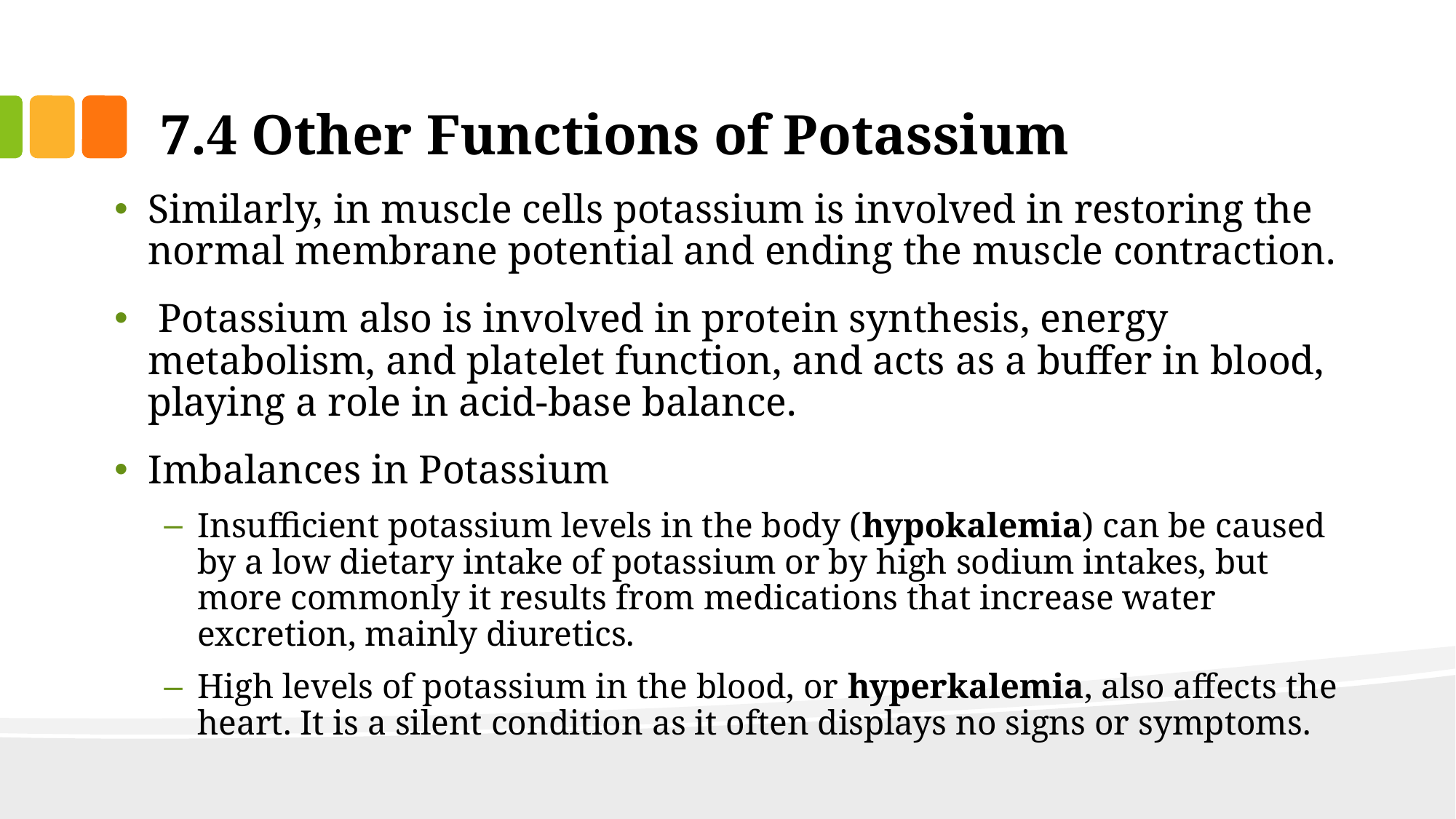

# 7.4 Other Functions of Potassium
Similarly, in muscle cells potassium is involved in restoring the normal membrane potential and ending the muscle contraction.
 Potassium also is involved in protein synthesis, energy metabolism, and platelet function, and acts as a buffer in blood, playing a role in acid-base balance.
Imbalances in Potassium
Insufficient potassium levels in the body (hypokalemia) can be caused by a low dietary intake of potassium or by high sodium intakes, but more commonly it results from medications that increase water excretion, mainly diuretics.
High levels of potassium in the blood, or hyperkalemia, also affects the heart. It is a silent condition as it often displays no signs or symptoms.